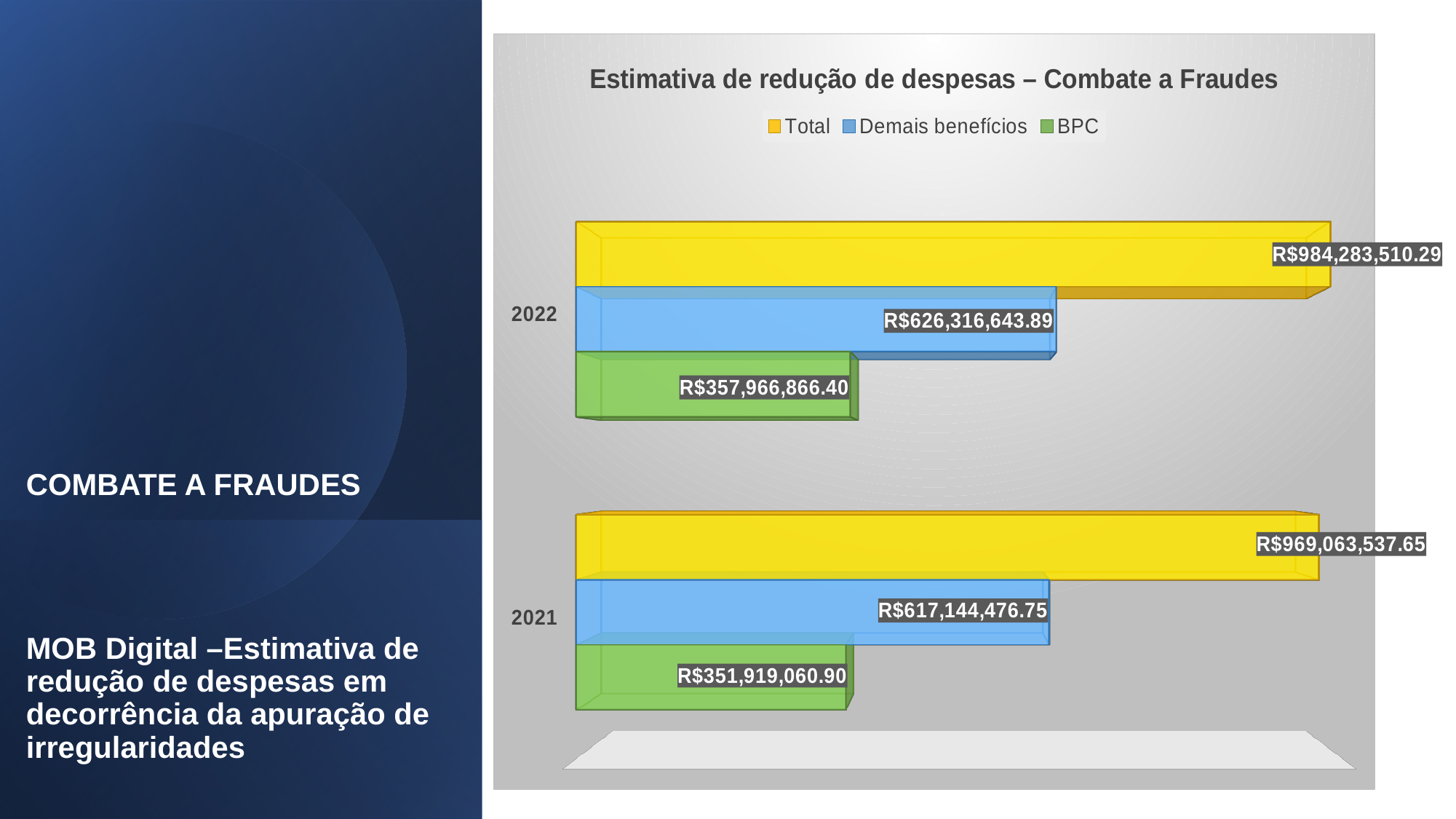

[unsupported chart]

# COMBATE A FRAUDES MOB Digital –Estimativa de redução de despesas em decorrência da apuração de irregularidades